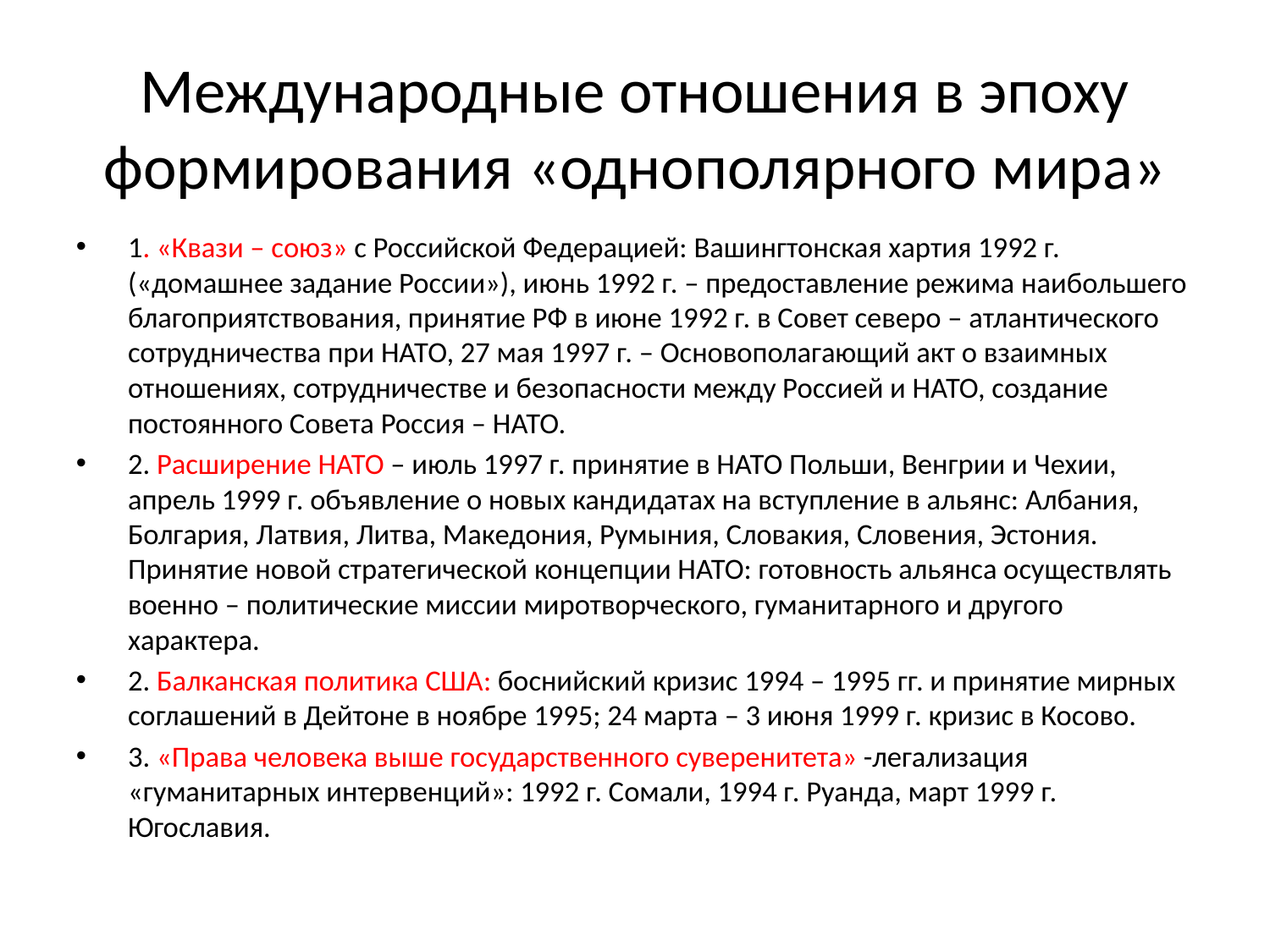

Международные отношения в эпоху формирования «однополярного мира»
1. «Квази – союз» с Российской Федерацией: Вашингтонская хартия 1992 г. («домашнее задание России»), июнь 1992 г. – предоставление режима наибольшего благоприятствования, принятие РФ в июне 1992 г. в Совет северо – атлантического сотрудничества при НАТО, 27 мая 1997 г. – Основополагающий акт о взаимных отношениях, сотрудничестве и безопасности между Россией и НАТО, создание постоянного Совета Россия – НАТО.
2. Расширение НАТО – июль 1997 г. принятие в НАТО Польши, Венгрии и Чехии, апрель 1999 г. объявление о новых кандидатах на вступление в альянс: Албания, Болгария, Латвия, Литва, Македония, Румыния, Словакия, Словения, Эстония. Принятие новой стратегической концепции НАТО: готовность альянса осуществлять военно – политические миссии миротворческого, гуманитарного и другого характера.
2. Балканская политика США: боснийский кризис 1994 – 1995 гг. и принятие мирных соглашений в Дейтоне в ноябре 1995; 24 марта – 3 июня 1999 г. кризис в Косово.
3. «Права человека выше государственного суверенитета» -легализация «гуманитарных интервенций»: 1992 г. Сомали, 1994 г. Руанда, март 1999 г. Югославия.